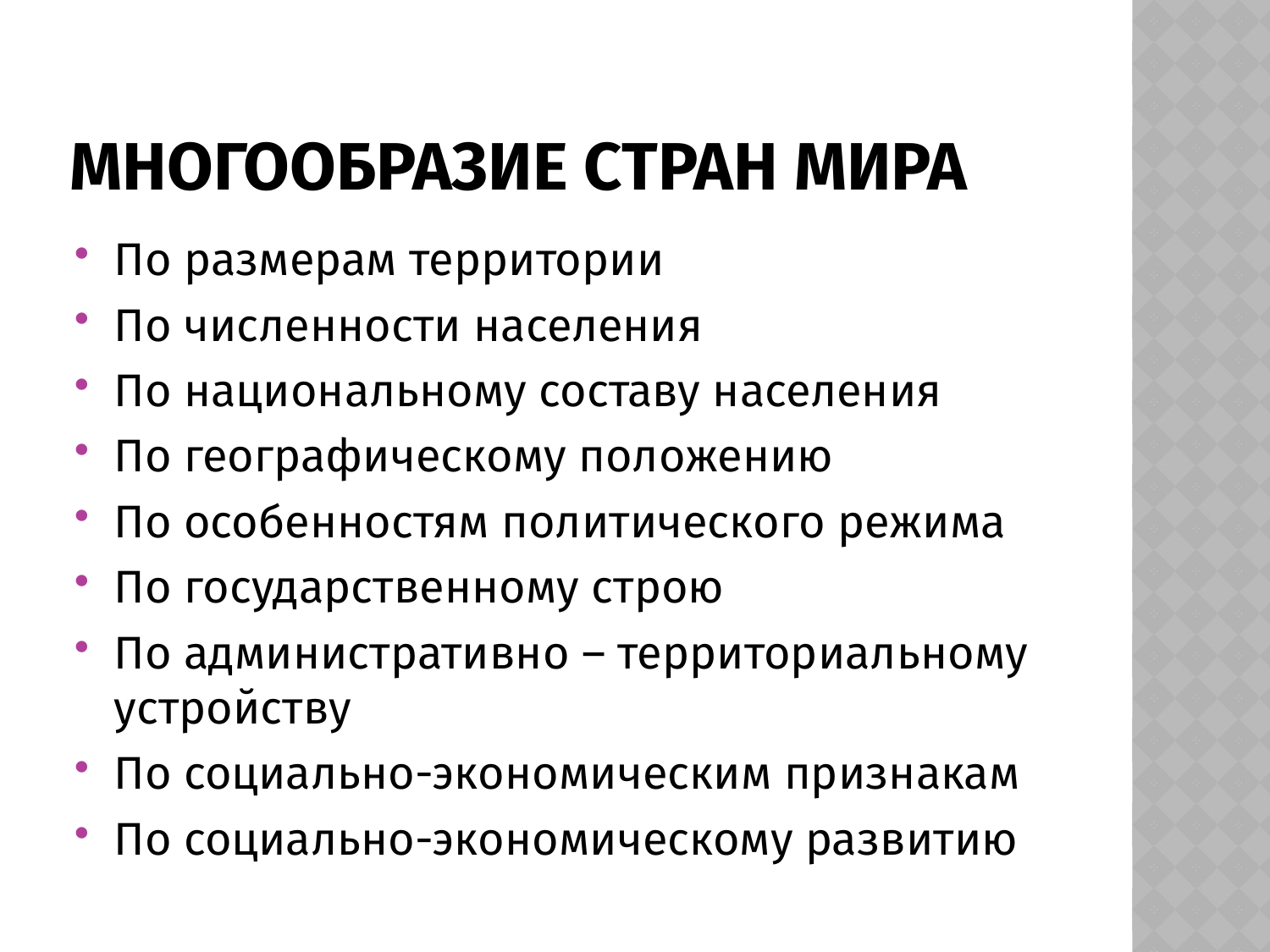

# Многообразие стран мира
По размерам территории
По численности населения
По национальному составу населения
По географическому положению
По особенностям политического режима
По государственному строю
По административно – территориальному устройству
По социально-экономическим признакам
По социально-экономическому развитию